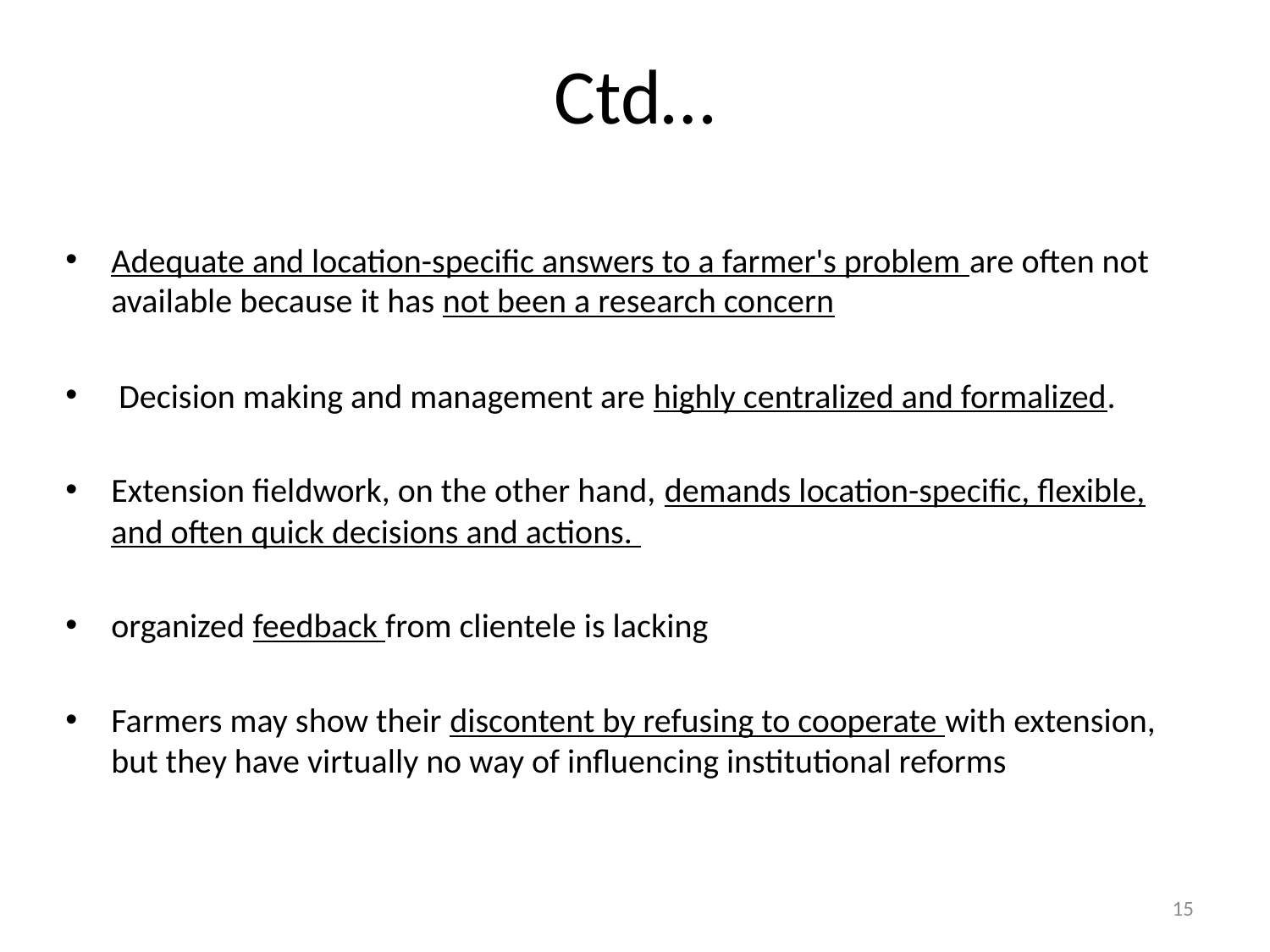

# Ctd…

Adequate and location-specific answers to a farmer's problem are often not available because it has not been a research concern

 Decision making and management are highly centralized and formalized.

Extension fieldwork, on the other hand, demands location-specific, flexible, and often quick decisions and actions.

organized feedback from clientele is lacking

Farmers may show their discontent by refusing to cooperate with extension, but they have virtually no way of influencing institutional reforms
15